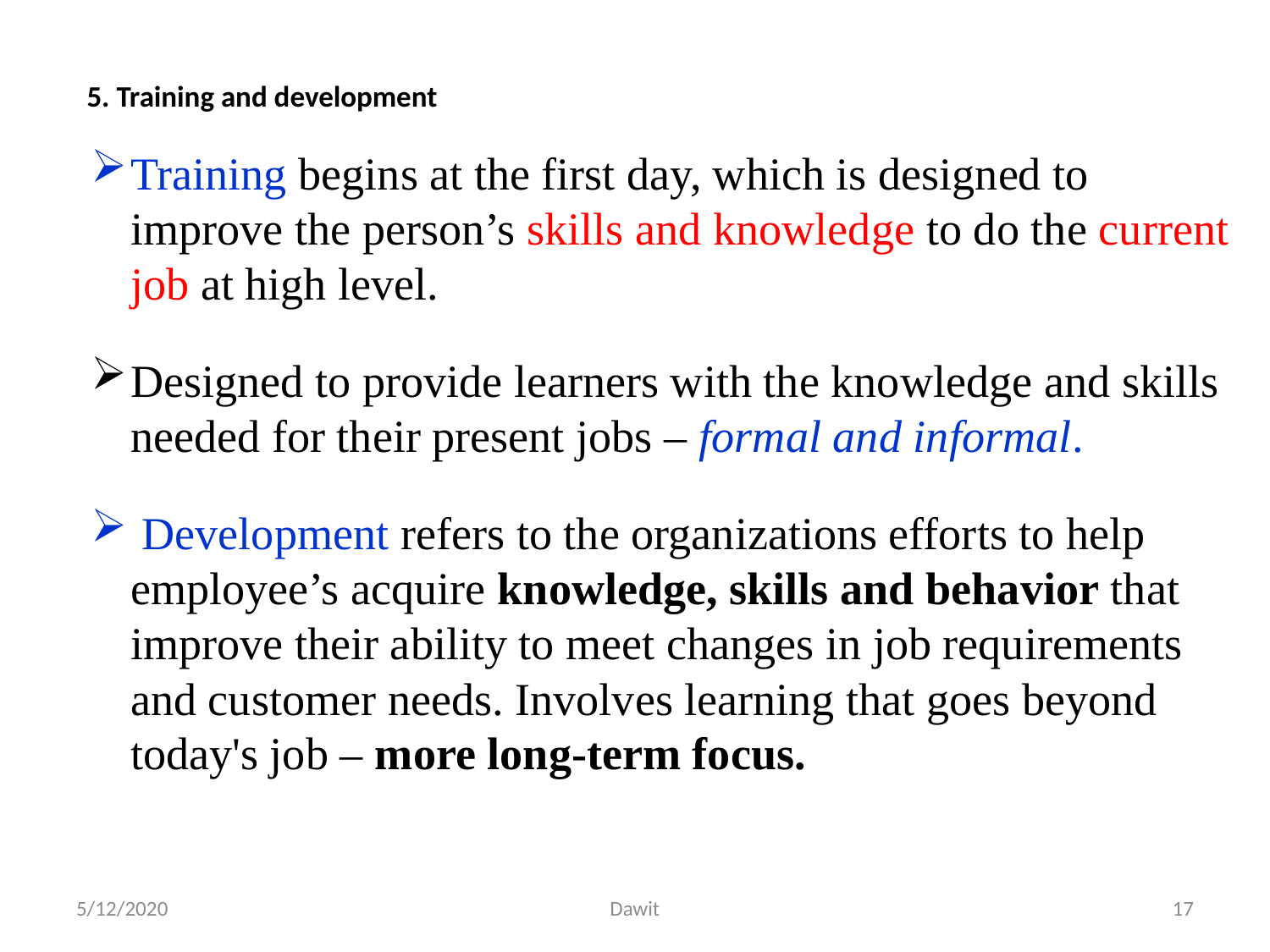

# 5. Training and development
Training begins at the first day, which is designed to improve the person’s skills and knowledge to do the current job at high level.
Designed to provide learners with the knowledge and skills needed for their present jobs – formal and informal.
 Development refers to the organizations efforts to help employee’s acquire knowledge, skills and behavior that improve their ability to meet changes in job requirements and customer needs. Involves learning that goes beyond today's job – more long-term focus.
5/12/2020
Dawit
17